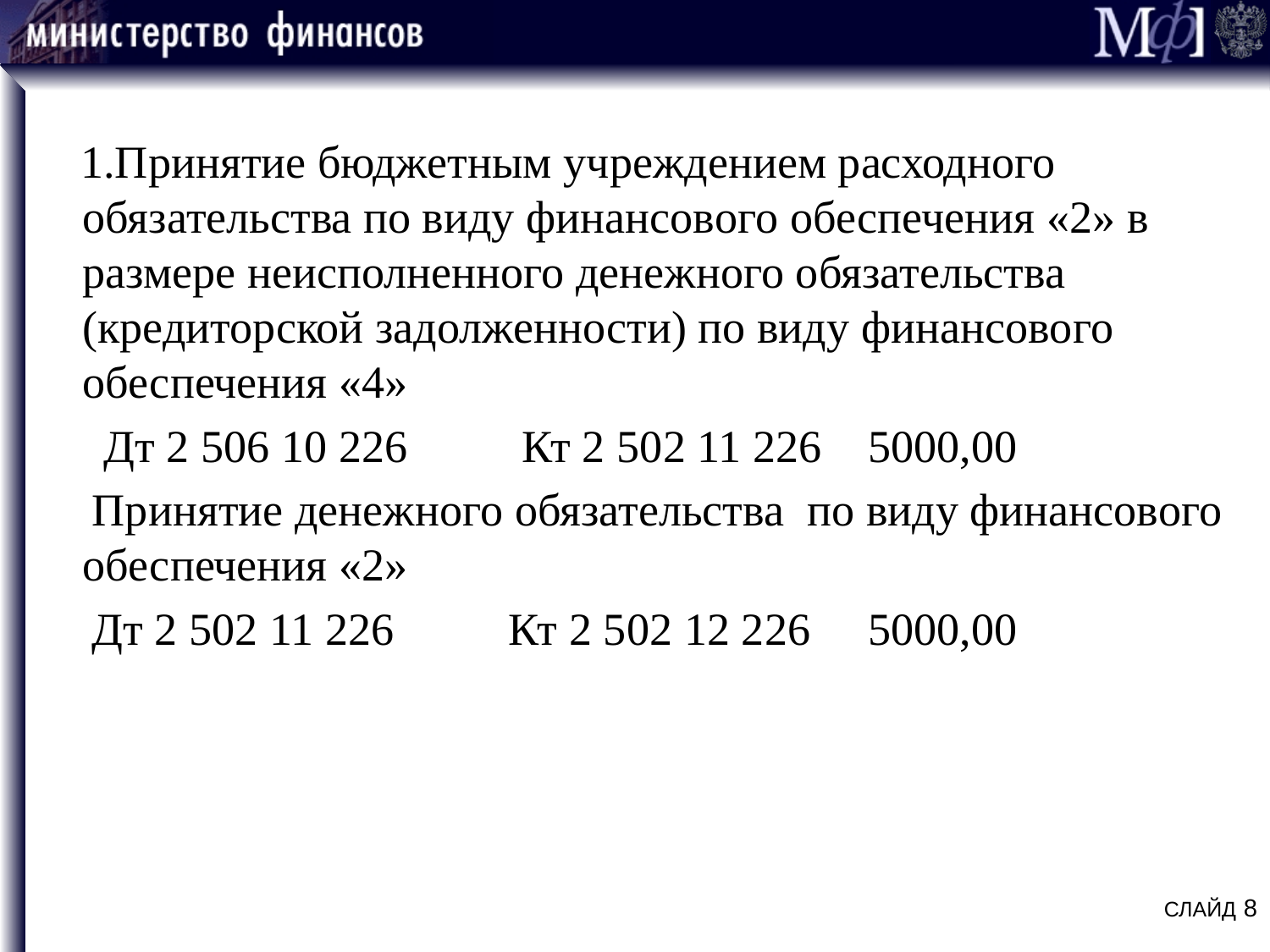

#
    1.Принятие бюджетным учреждением расходного обязательства по виду финансового обеспечения «2» в размере неисполненного денежного обязательства (кредиторской задолженности) по виду финансового обеспечения «4»
      Дт 2 506 10 226          Кт 2 502 11 226    5000,00
     Принятие денежного обязательства  по виду финансового обеспечения «2»
     Дт 2 502 11 226          Кт 2 502 12 226     5000,00

СЛАЙД 8